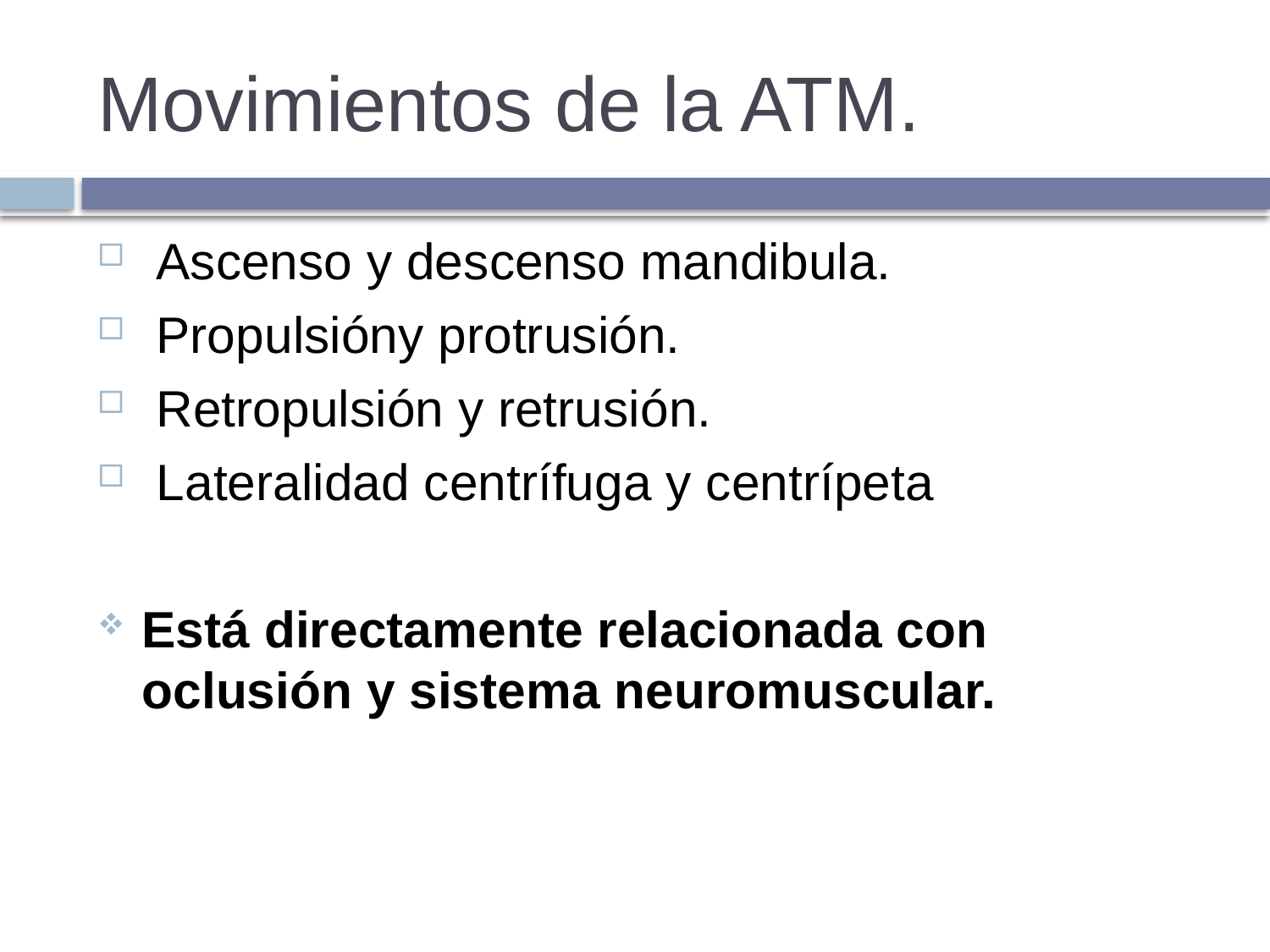

# Movimientos de la ATM.
 Ascenso y descenso mandibula.
 Propulsióny protrusión.
 Retropulsión y retrusión.
 Lateralidad centrífuga y centrípeta

Está directamente relacionada con oclusión y sistema neuromuscular.